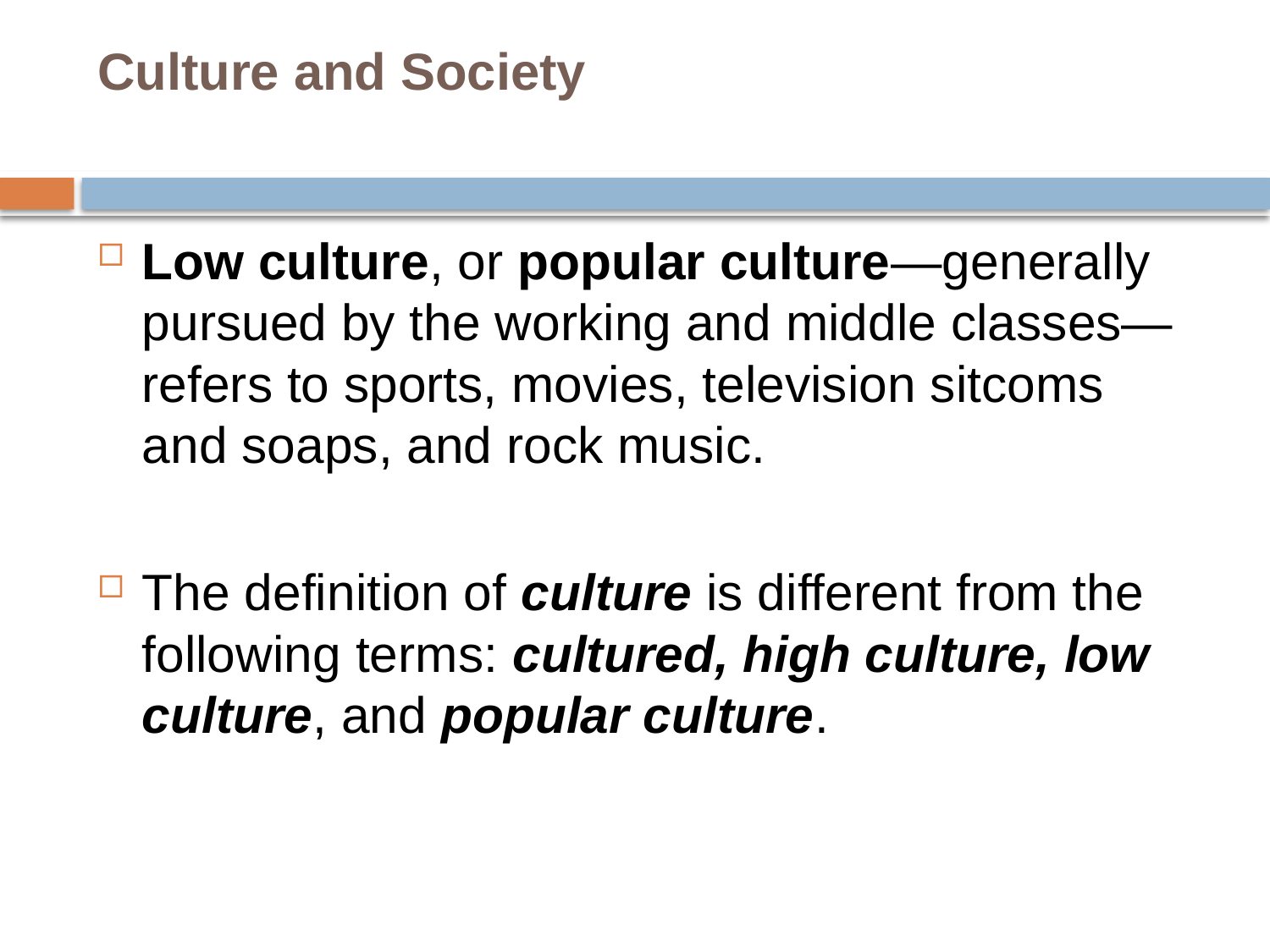

# Culture and Society
Low culture, or popular culture—generally pursued by the working and middle classes—refers to sports, movies, television sitcoms and soaps, and rock music.

The definition of culture is different from the following terms: cultured, high culture, low culture, and popular culture.